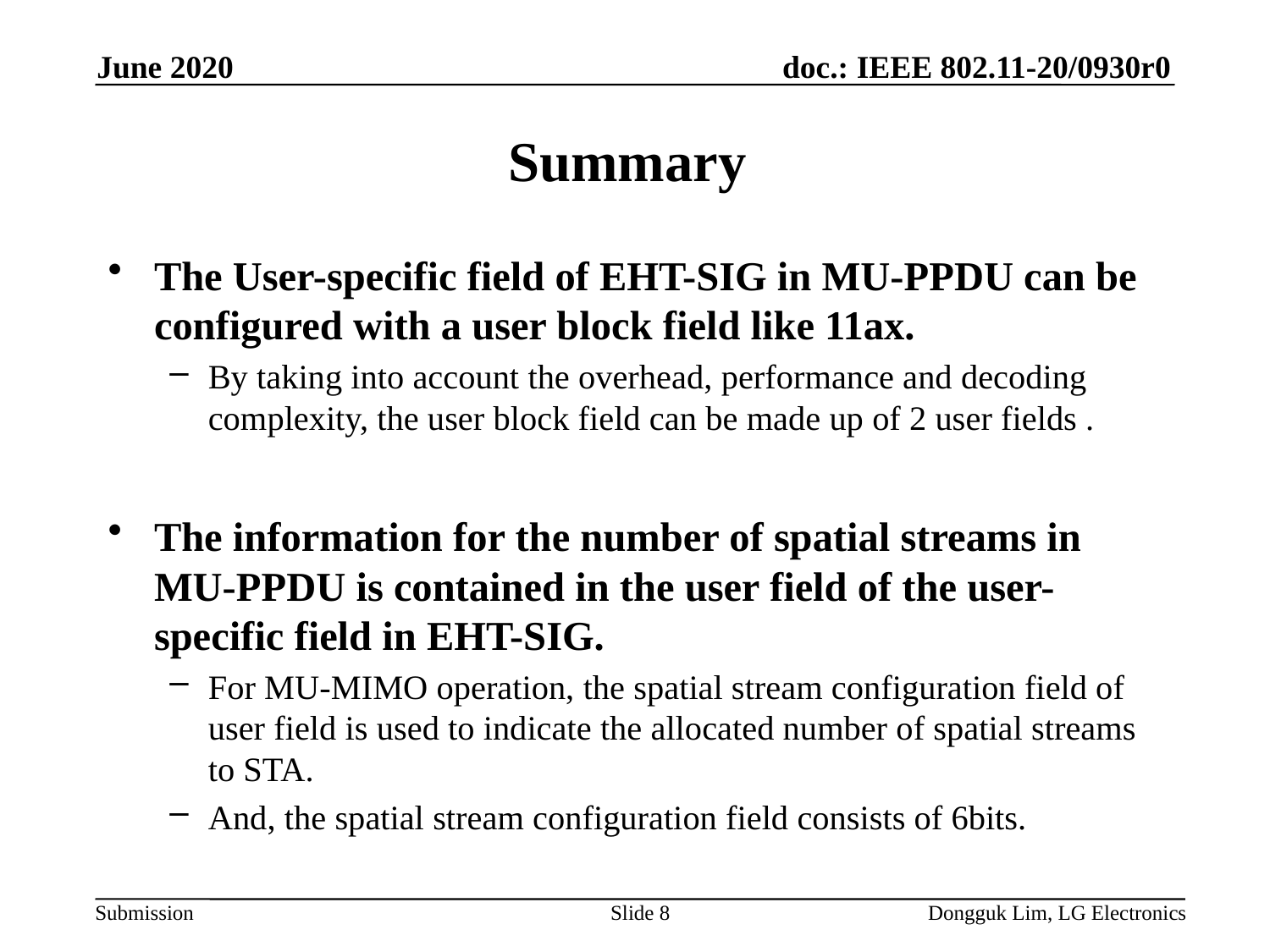

June 2020
# Summary
The User-specific field of EHT-SIG in MU-PPDU can be configured with a user block field like 11ax.
By taking into account the overhead, performance and decoding complexity, the user block field can be made up of 2 user fields .

The information for the number of spatial streams in MU-PPDU is contained in the user field of the user-specific field in EHT-SIG.
For MU-MIMO operation, the spatial stream configuration field of user field is used to indicate the allocated number of spatial streams to STA.
And, the spatial stream configuration field consists of 6bits.

Slide 8
Dongguk Lim, LG Electronics